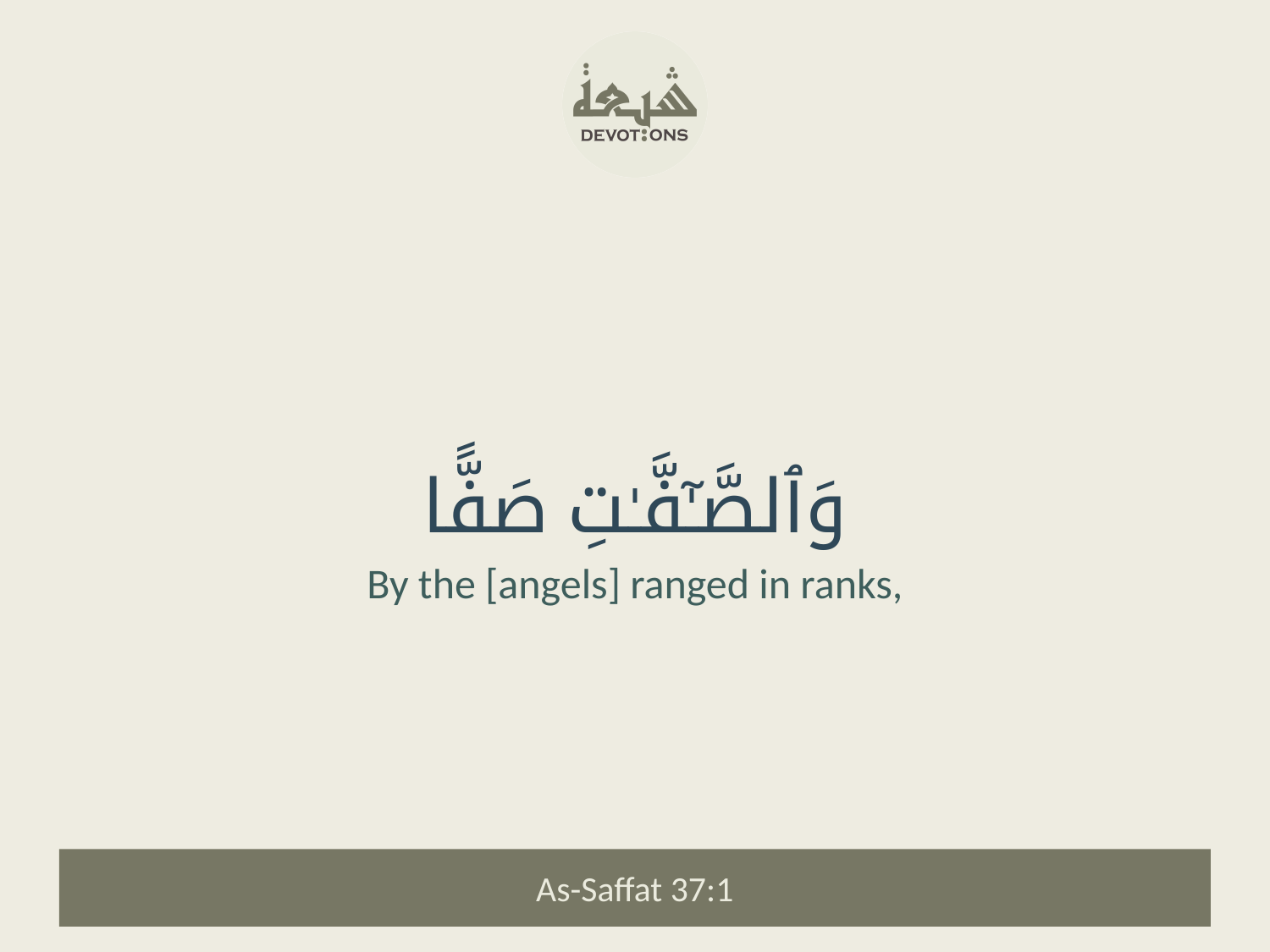

وَٱلصَّـٰٓفَّـٰتِ صَفًّا
By the [angels] ranged in ranks,
As-Saffat 37:1